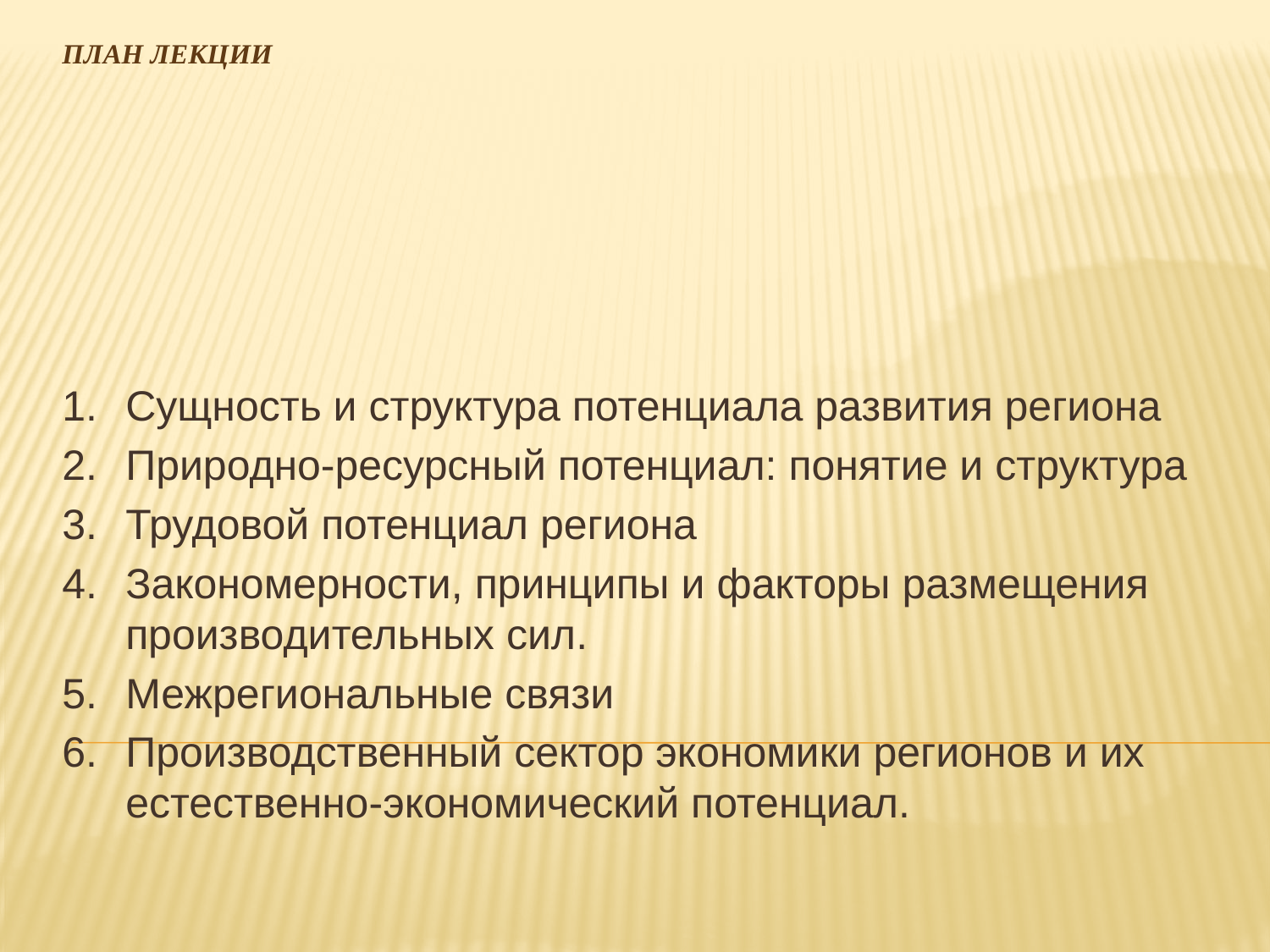

# План лекции
Сущность и структура потенциала развития региона
Природно-ресурсный потенциал: понятие и структура
Трудовой потенциал региона
Закономерности, принципы и факторы размещения производительных сил.
Межрегиональные связи
Производственный сектор экономики регионов и их естественно-экономический потенциал.